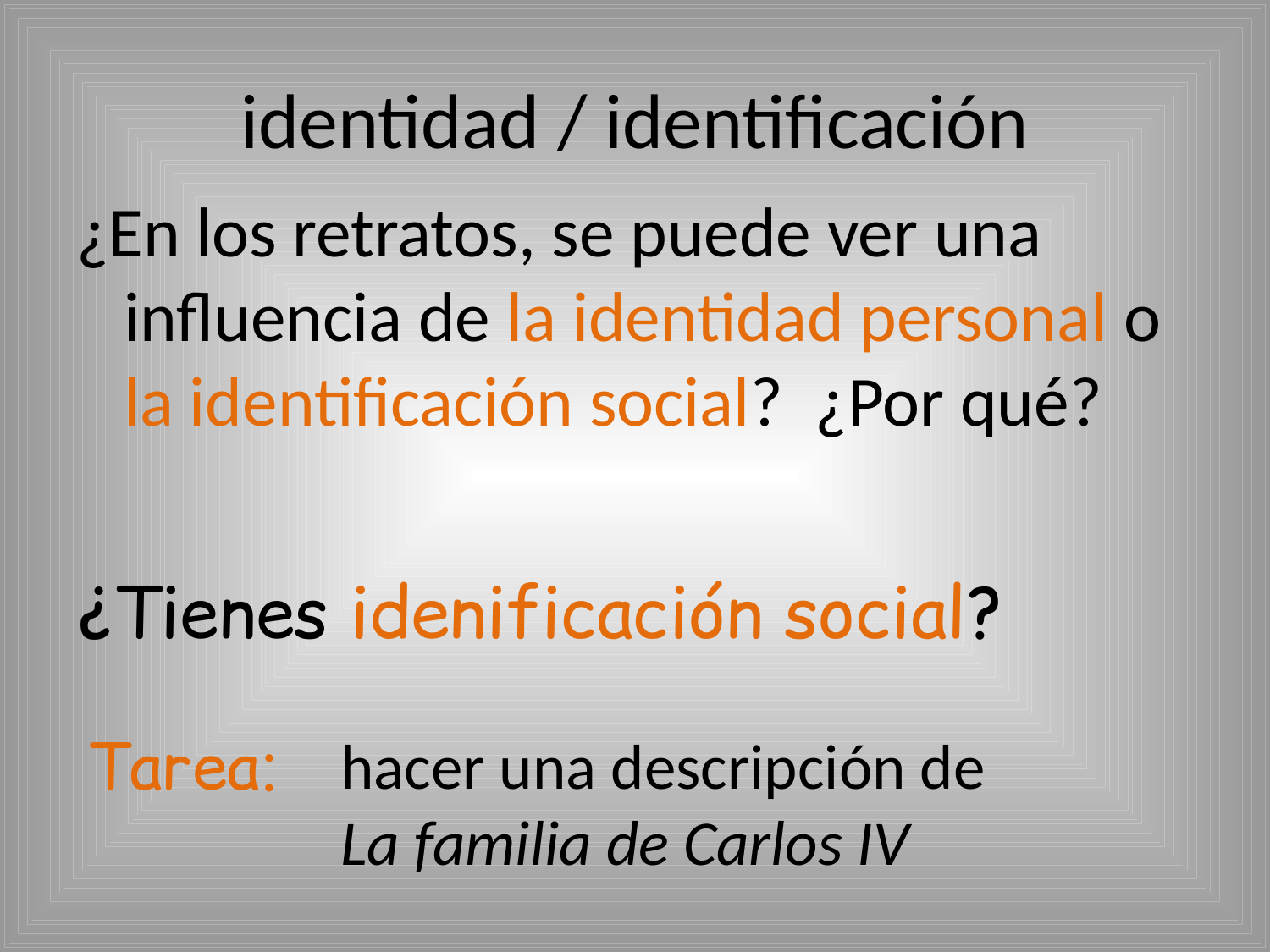

# identidad / identificación
¿En los retratos, se puede ver una influencia de la identidad personal o la identificación social?  ¿Por qué?
¿Tienes idenificación social?
Tarea:	hacer una descripción de 			La familia de Carlos IV